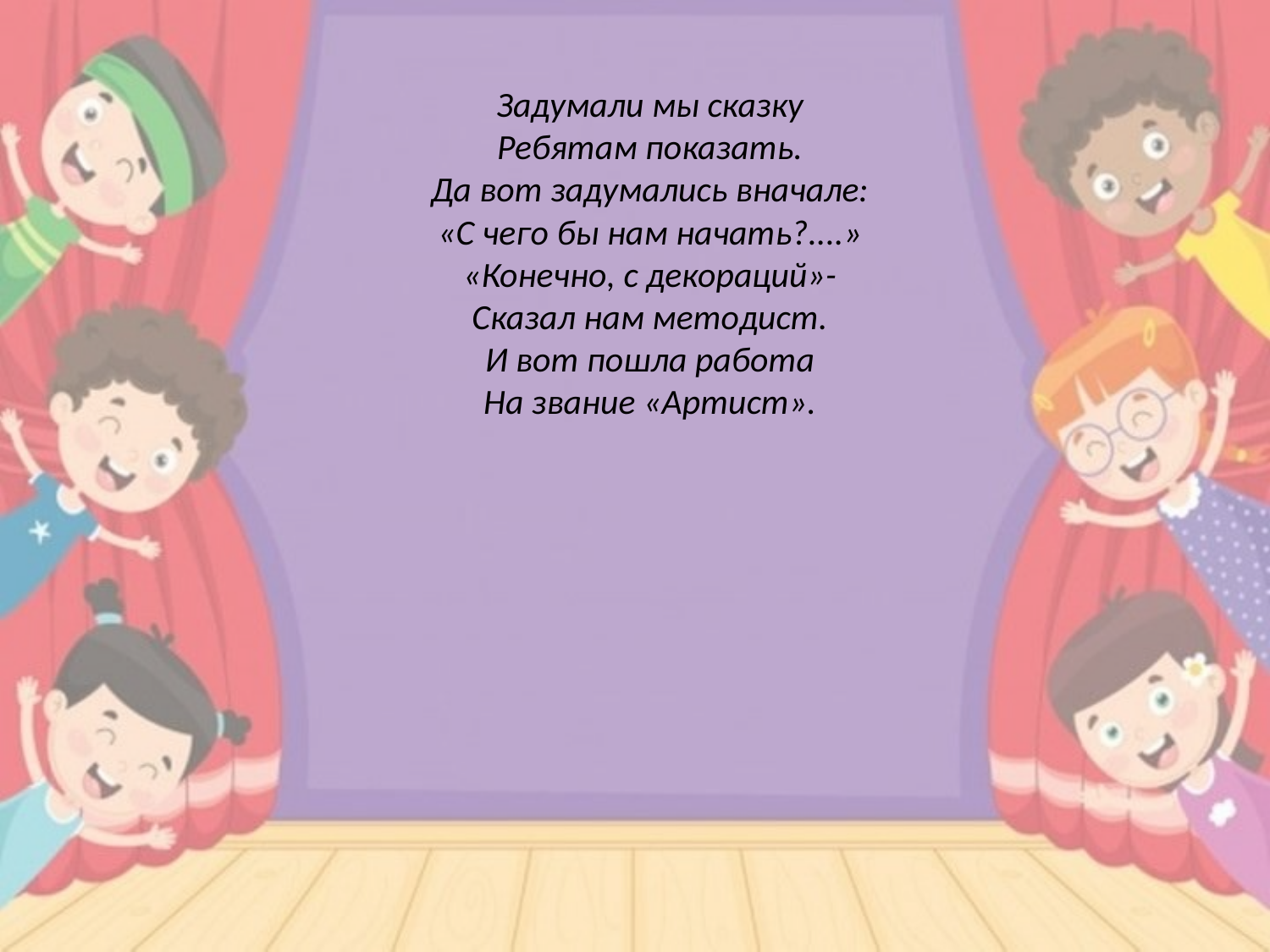

Задумали мы сказку
Ребятам показать.
Да вот задумались вначале:
«С чего бы нам начать?....»
«Конечно, с декораций»-
Сказал нам методист.
И вот пошла работа
На звание «Артист».